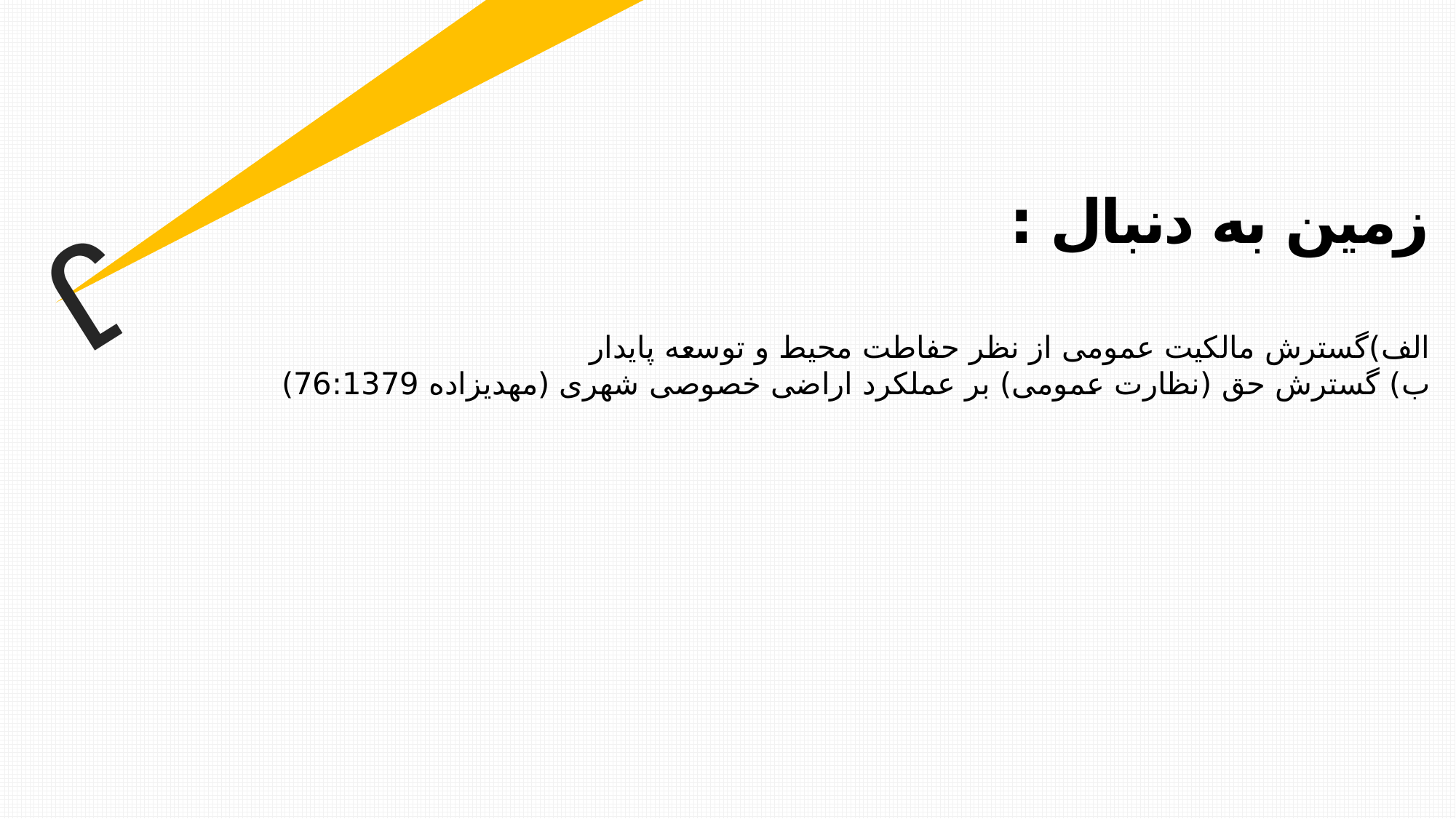

زمین به دنبال :

الف)گسترش مالکیت عمومی از نظر حفاطت محیط و توسعه پایدار
ب) گسترش حق (نظارت عمومی) بر عملکرد اراضی خصوصی شهری (مهدیزاده 76:1379)

J